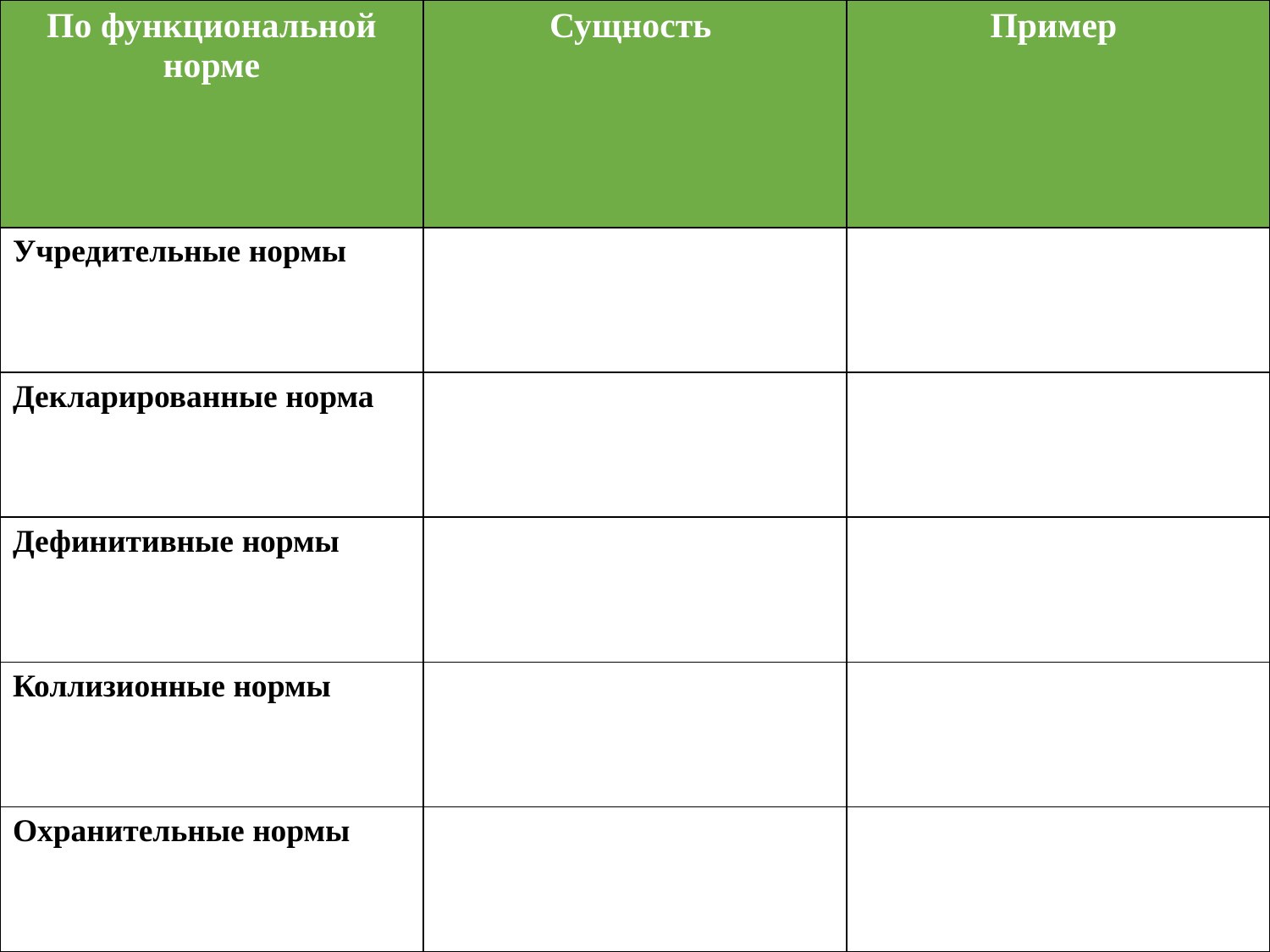

| По функциональной норме | Сущность | Пример |
| --- | --- | --- |
| Учредительные нормы |  |  |
| Декларированные норма |  |  |
| Дефинитивные нормы |  |  |
| Коллизионные нормы |  |  |
| Охранительные нормы |  |  |